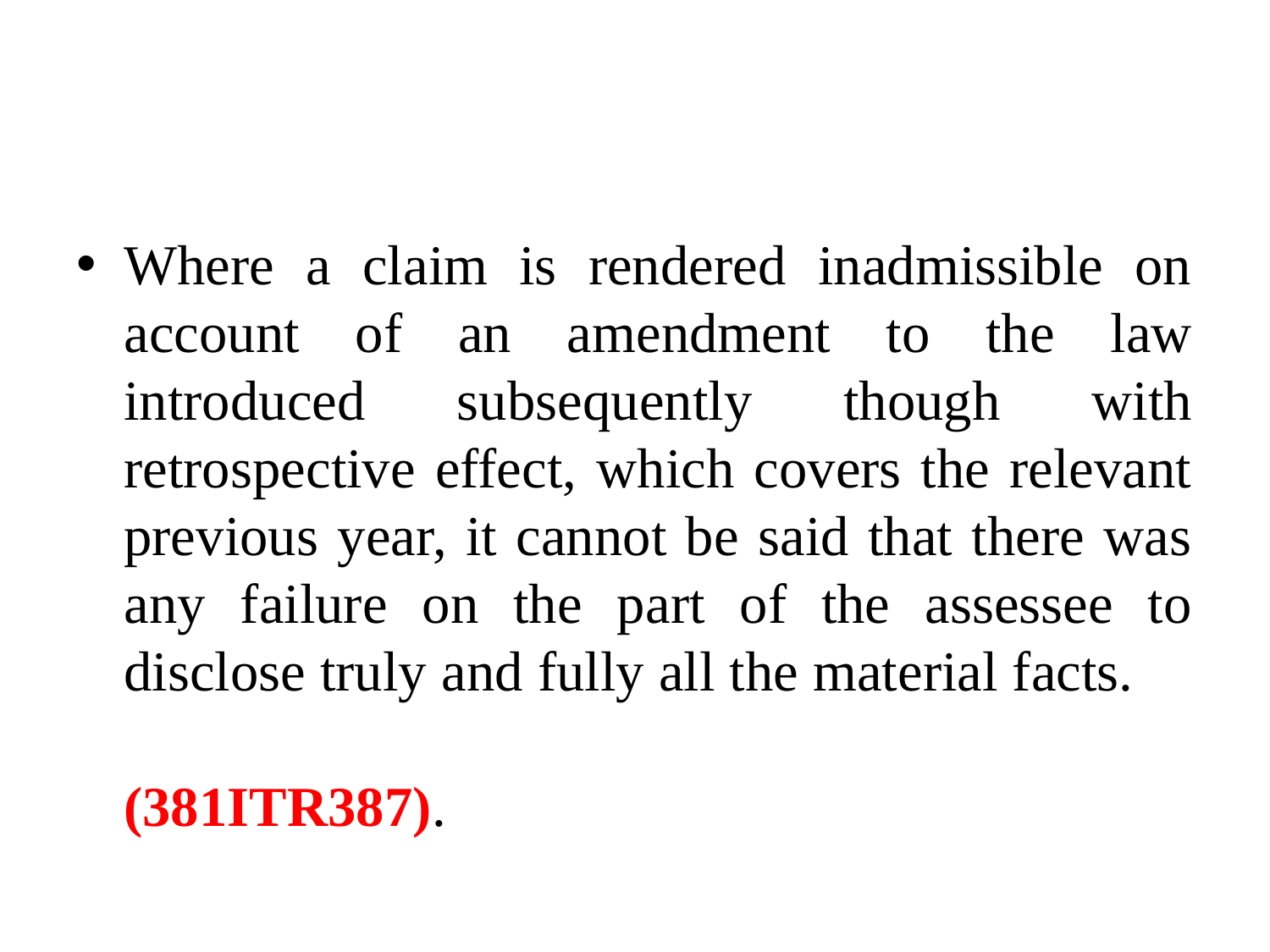

#
Where a claim is rendered inadmissible on account of an amendment to the law introduced subsequently though with retrospective effect, which covers the relevant previous year, it cannot be said that there was any failure on the part of the assessee to disclose truly and fully all the material facts.     						(381ITR387).